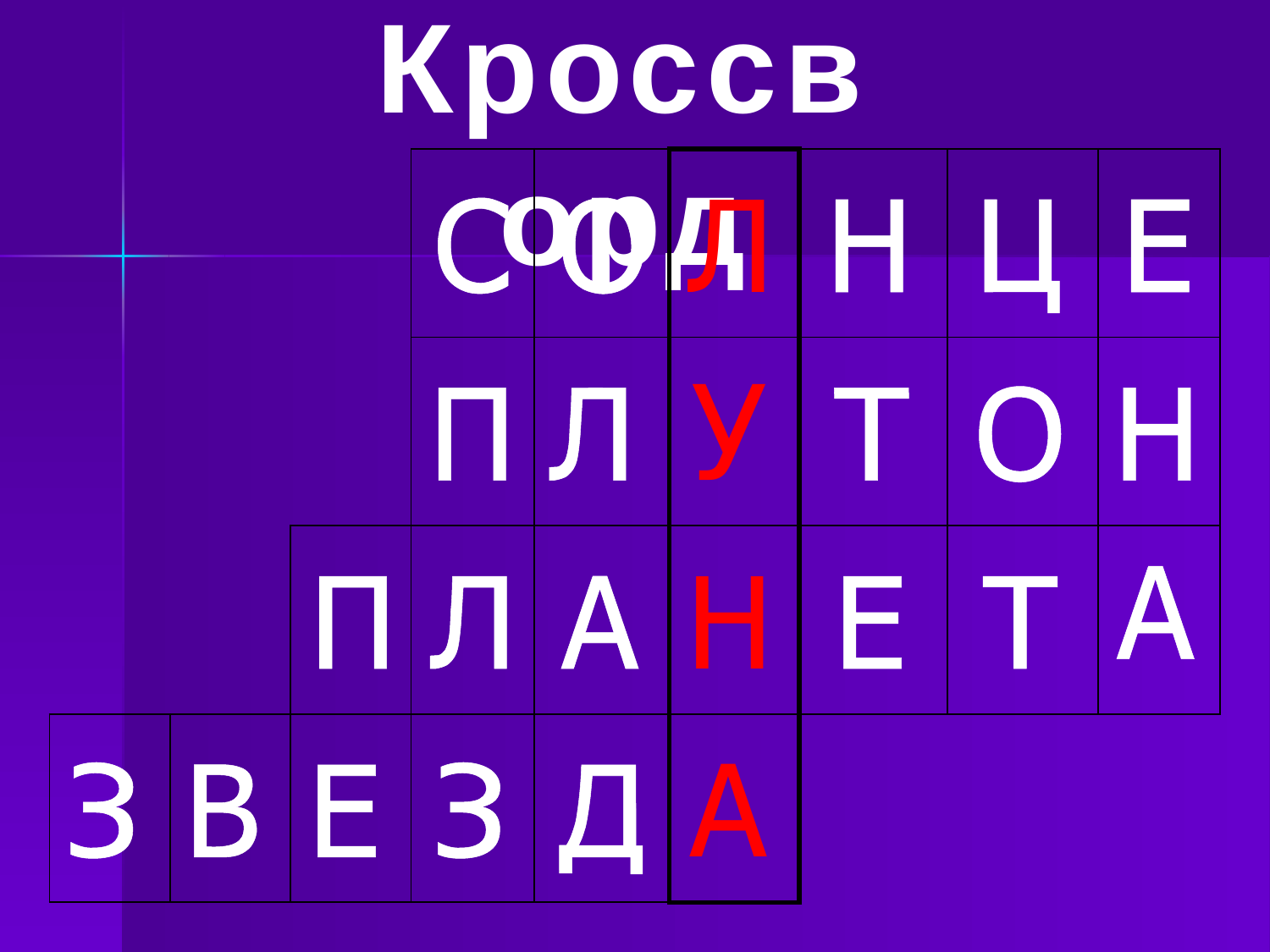

Кроссворд
|  |  |  |  |  |  |  |  |  |  |
| --- | --- | --- | --- | --- | --- | --- | --- | --- | --- |
|  |  |  |  |  |  |  |  |  |  |
|  |  |  |  |  |  |  |  |  |  |
|  |  |  |  |  |  |  |  |  |  |
С
О
Л
Н
Ц
Е
П
Л
У
Т
О
Н
А
П
Л
А
Н
Е
Т
З
В
Е
З
Д
А